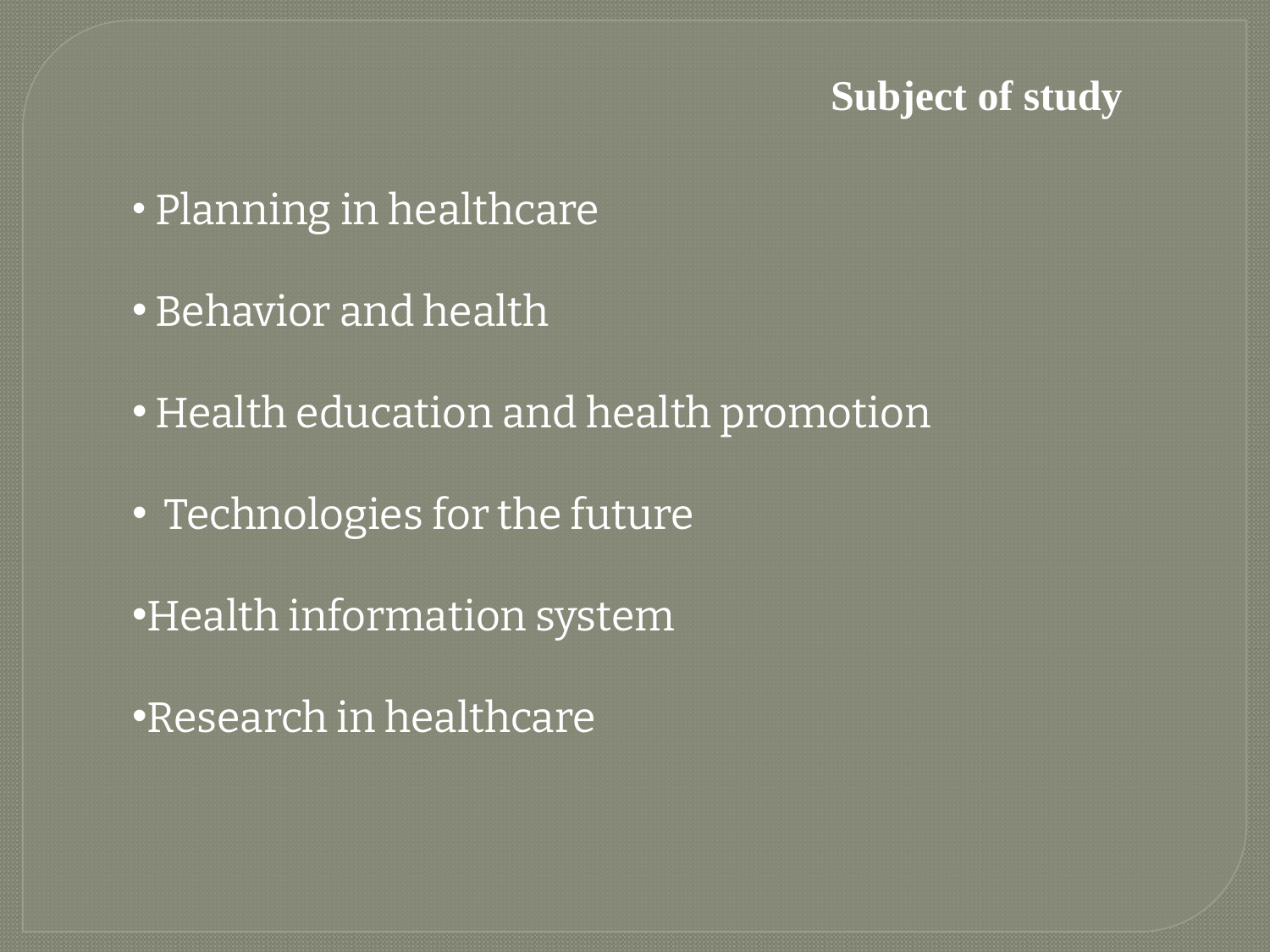

Subject of study
 Planning in healthcare

 Behavior and health

 Health education and health promotion

  Technologies for the future

Health information system

Research in healthcare